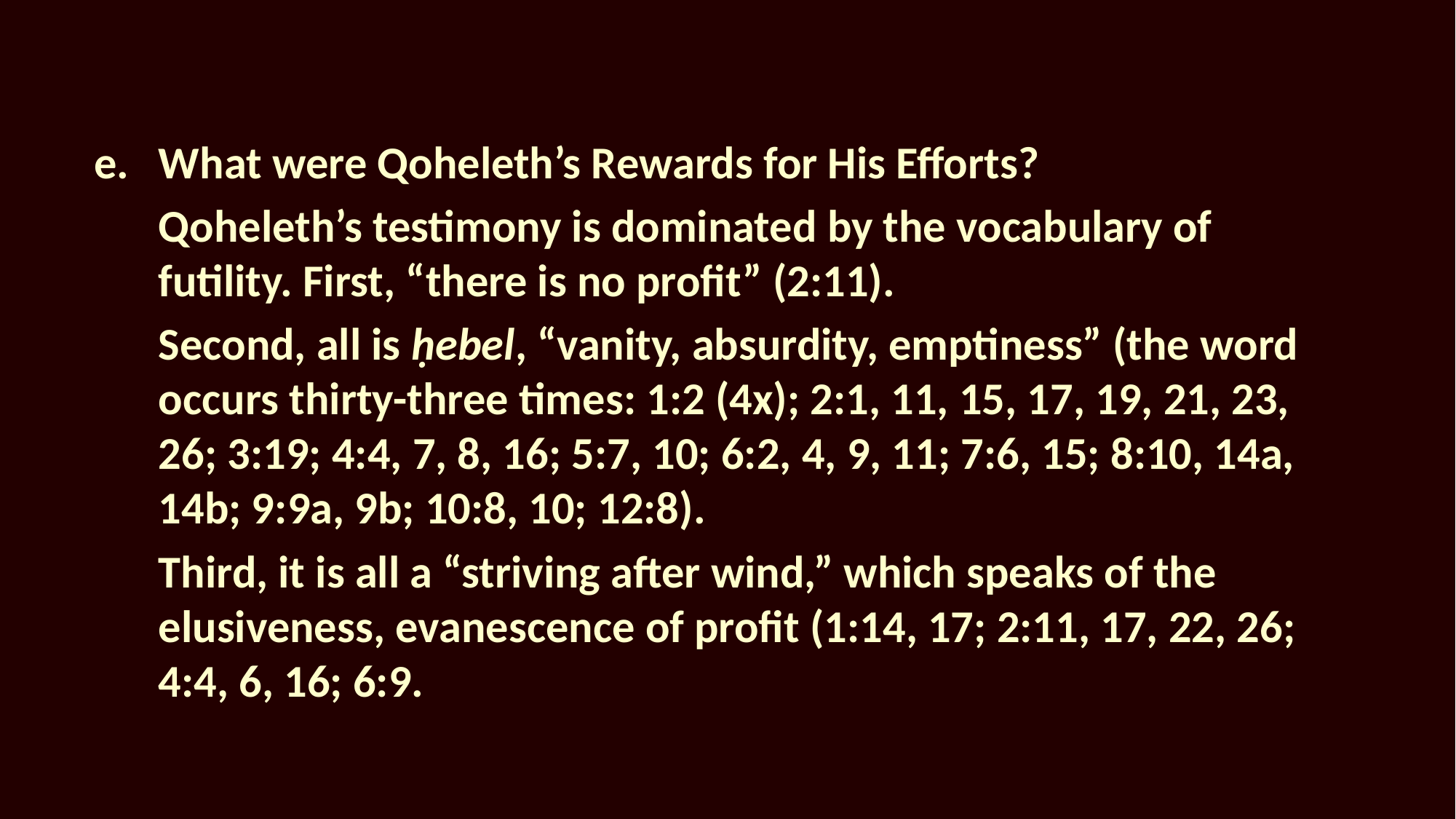

What were Qoheleth’s Rewards for His Efforts?
Qoheleth’s testimony is dominated by the vocabulary of futility. First, “there is no profit” (2:11).
Second, all is ḥebel, “vanity, absurdity, emptiness” (the word occurs thirty-three times: 1:2 (4x); 2:1, 11, 15, 17, 19, 21, 23, 26; 3:19; 4:4, 7, 8, 16; 5:7, 10; 6:2, 4, 9, 11; 7:6, 15; 8:10, 14a, 14b; 9:9a, 9b; 10:8, 10; 12:8).
Third, it is all a “striving after wind,” which speaks of the elusiveness, evanescence of profit (1:14, 17; 2:11, 17, 22, 26; 4:4, 6, 16; 6:9.